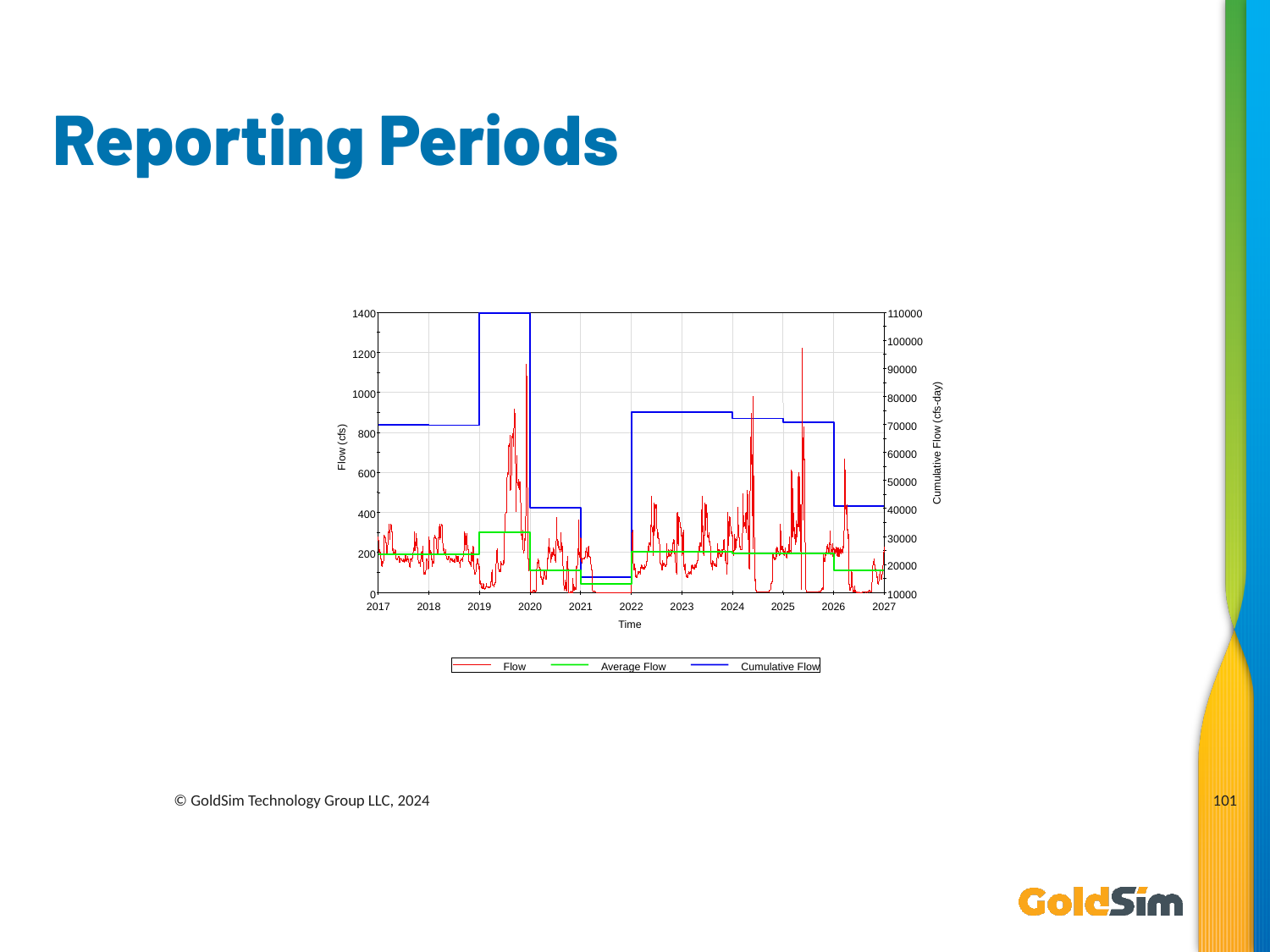

# Reporting Periods

1400
110000

100000

1200

90000

1000
80000

70000

800

Cumulative Flow (cfs-day)

Flow (cfs)
60000

600

50000

40000
400

30000

200

20000

0
10000

2017
2018
2019
2020
2021
2022
2023
2024
2025
2026
2027
Time

Flow
Average Flow
Cumulative Flow

101
© GoldSim Technology Group LLC, 2024